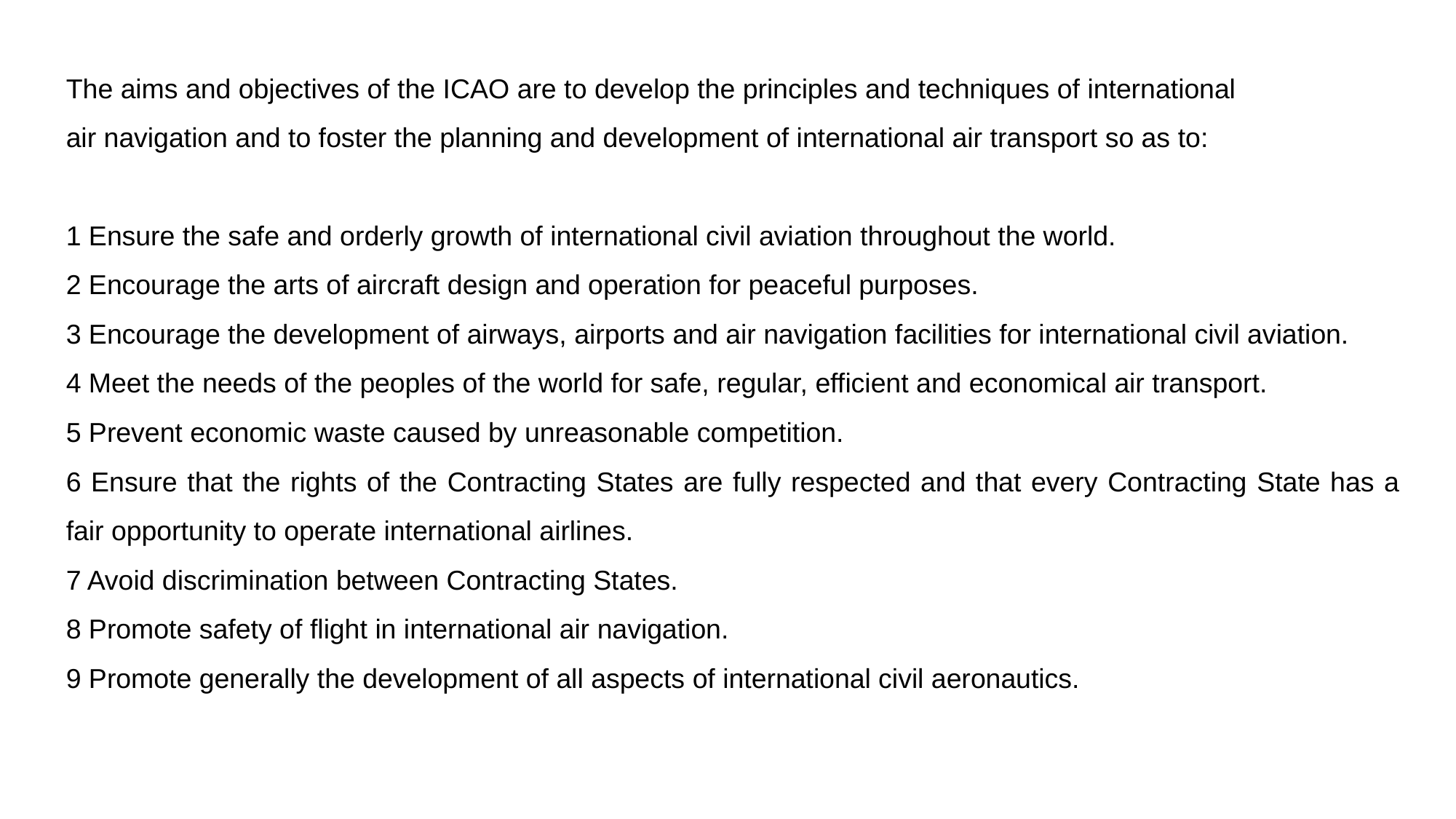

The aims and objectives of the ICAO are to develop the principles and techniques of international
air navigation and to foster the planning and development of international air transport so as to:

1 Ensure the safe and orderly growth of international civil aviation throughout the world.
2 Encourage the arts of aircraft design and operation for peaceful purposes.
3 Encourage the development of airways, airports and air navigation facilities for international civil aviation.
4 Meet the needs of the peoples of the world for safe, regular, efficient and economical air transport.
5 Prevent economic waste caused by unreasonable competition.
6 Ensure that the rights of the Contracting States are fully respected and that every Contracting State has a fair opportunity to operate international airlines.
7 Avoid discrimination between Contracting States.
8 Promote safety of flight in international air navigation.
9 Promote generally the development of all aspects of international civil aeronautics.